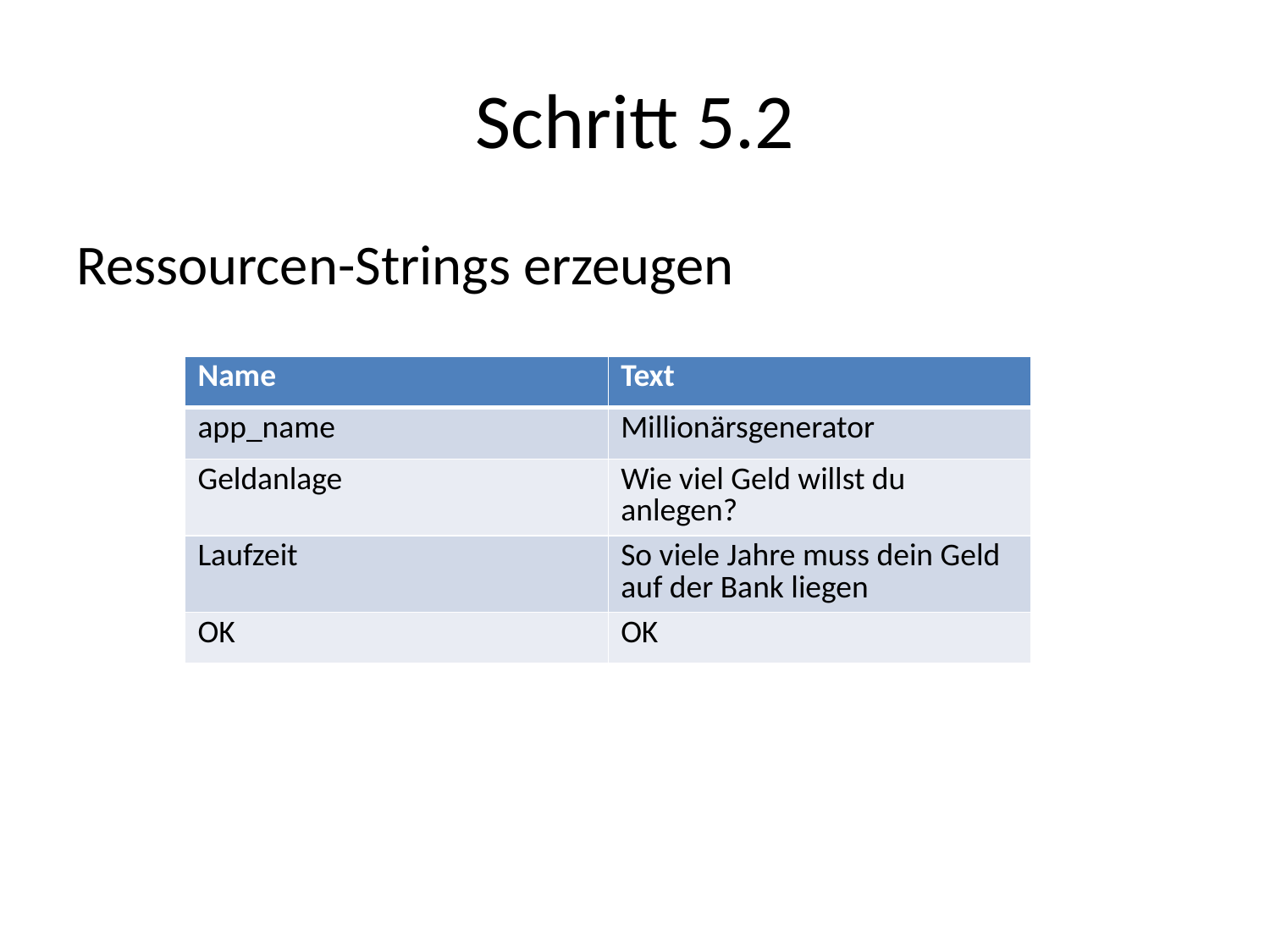

# Schritt 5.2
Ressourcen-Strings erzeugen

| Name | Text |
| --- | --- |
| app\_name | Millionärsgenerator |
| Geldanlage | Wie viel Geld willst du anlegen? |
| Laufzeit | So viele Jahre muss dein Geld auf der Bank liegen |
| OK | OK |